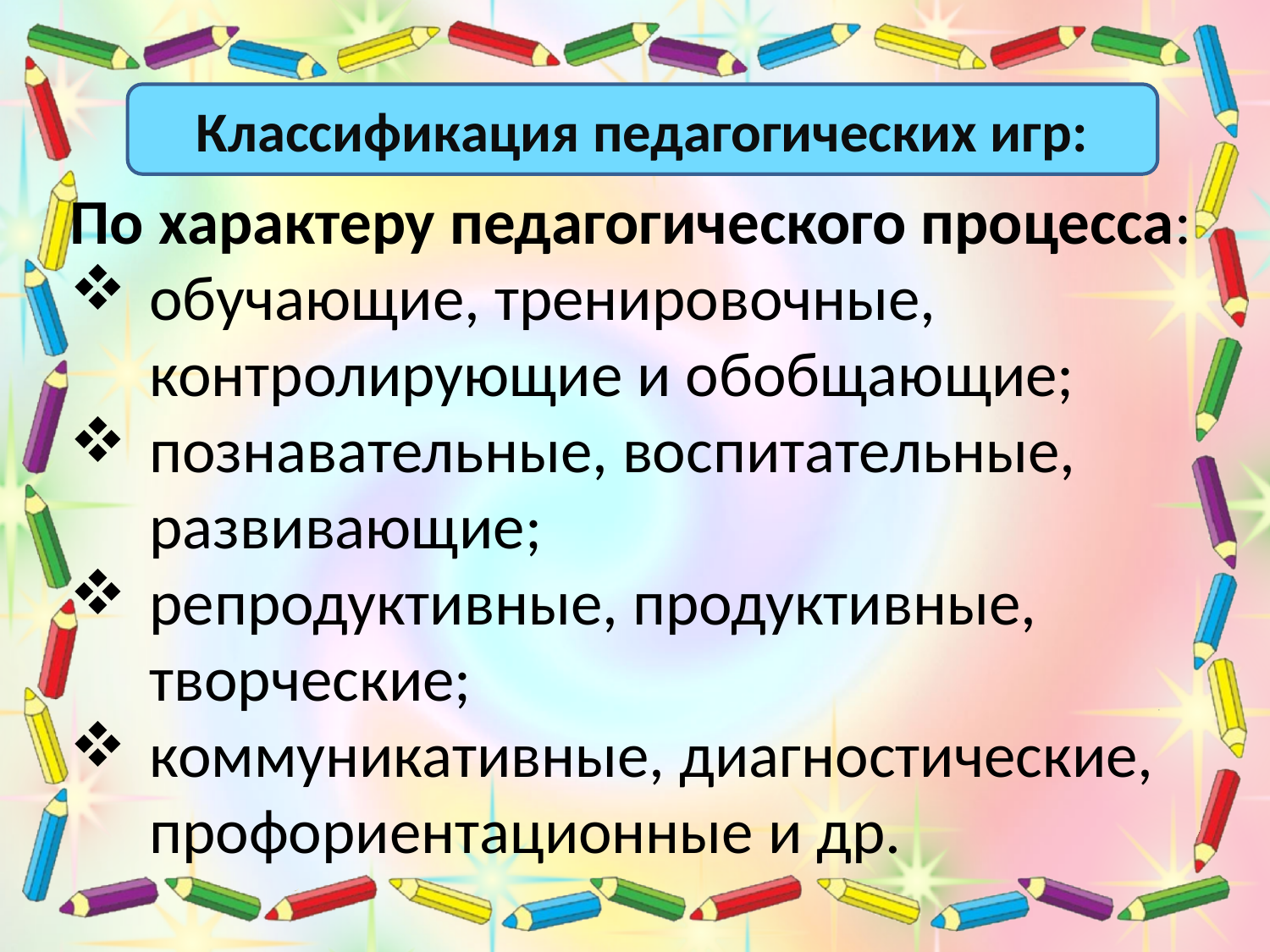

Классификация педагогических игр:
По характеру педагогического процесса:
обучающие, тренировочные, контролирующие и обобщающие;
познавательные, воспитательные, развивающие;
репродуктивные, продуктивные, творческие;
коммуникативные, диагностические, профориентационные и др.